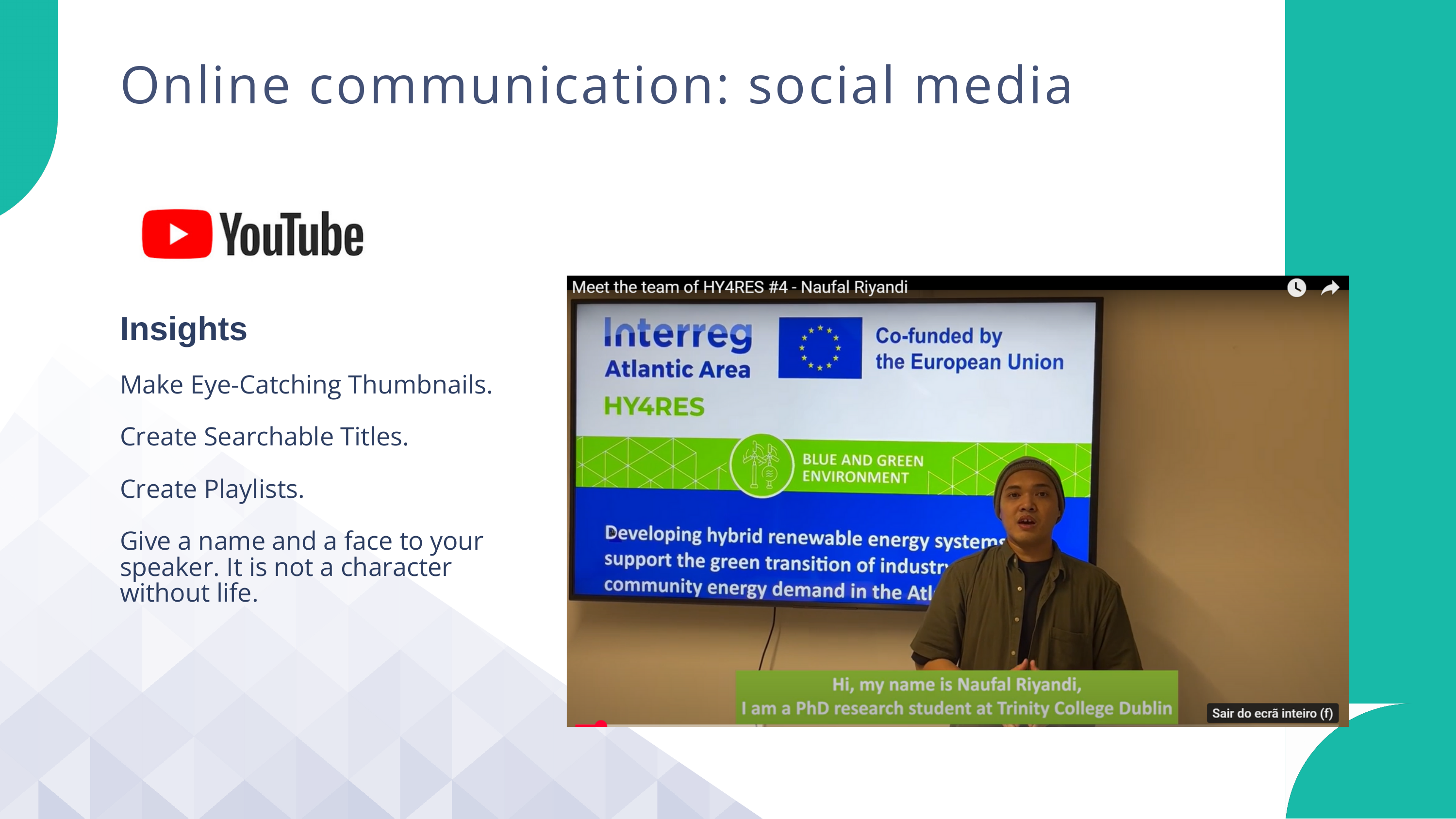

Online communication: social media

Insights

Make Eye-Catching Thumbnails.

Create Searchable Titles.

Create Playlists.

Give a name and a face to your speaker. It is not a character without life.